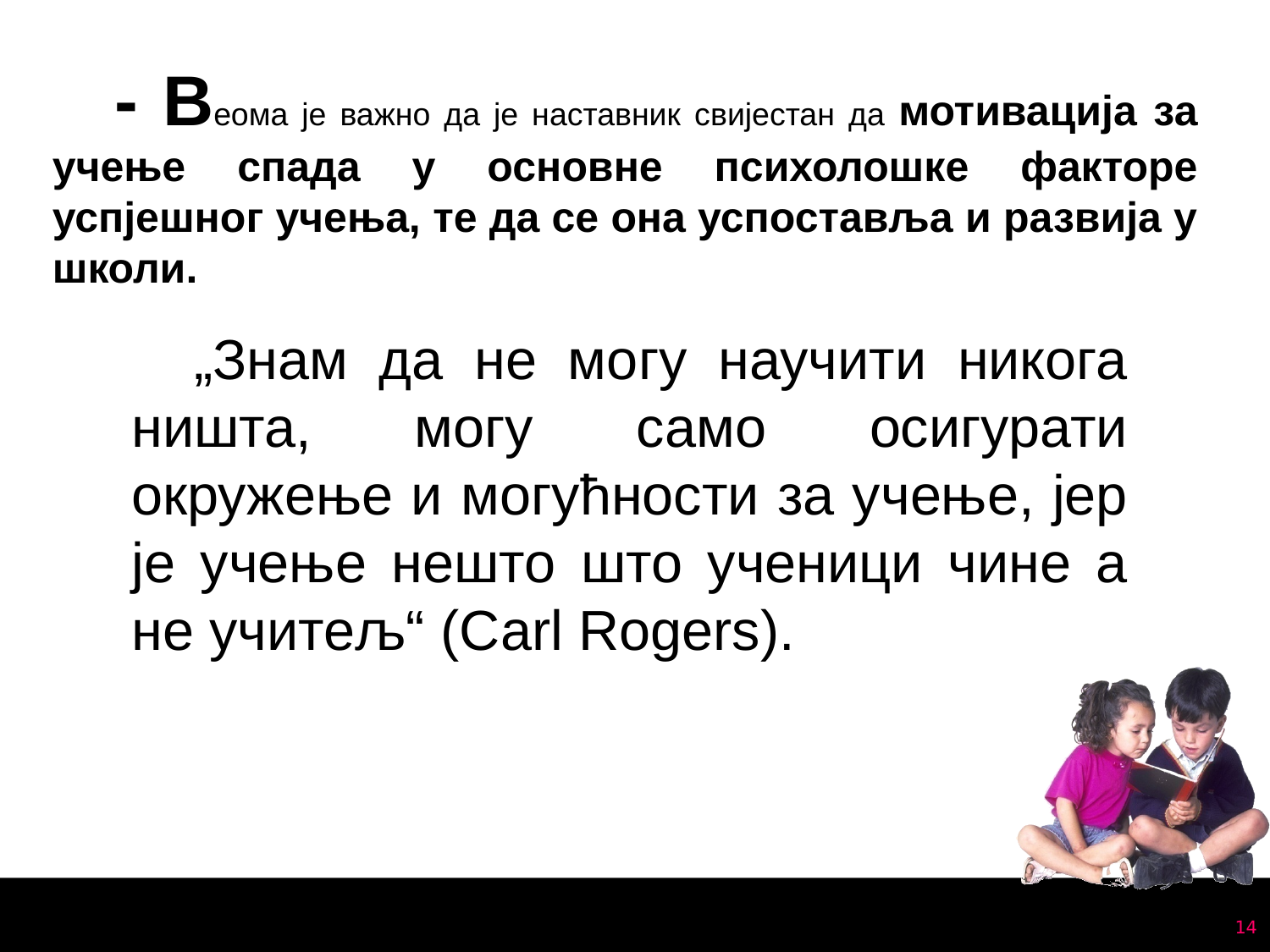

- Веома је важно да је наставник свијестан да мотивација за учење спада у основне психолошке факторе успјешног учења, те да се она успоставља и развија у школи.

„Знам да не могу научити никога ништа, могу само осигурати окружење и могућности за учење, јер је учење нешто што ученици чине а не учитељ“ (Carl Rogers).
14